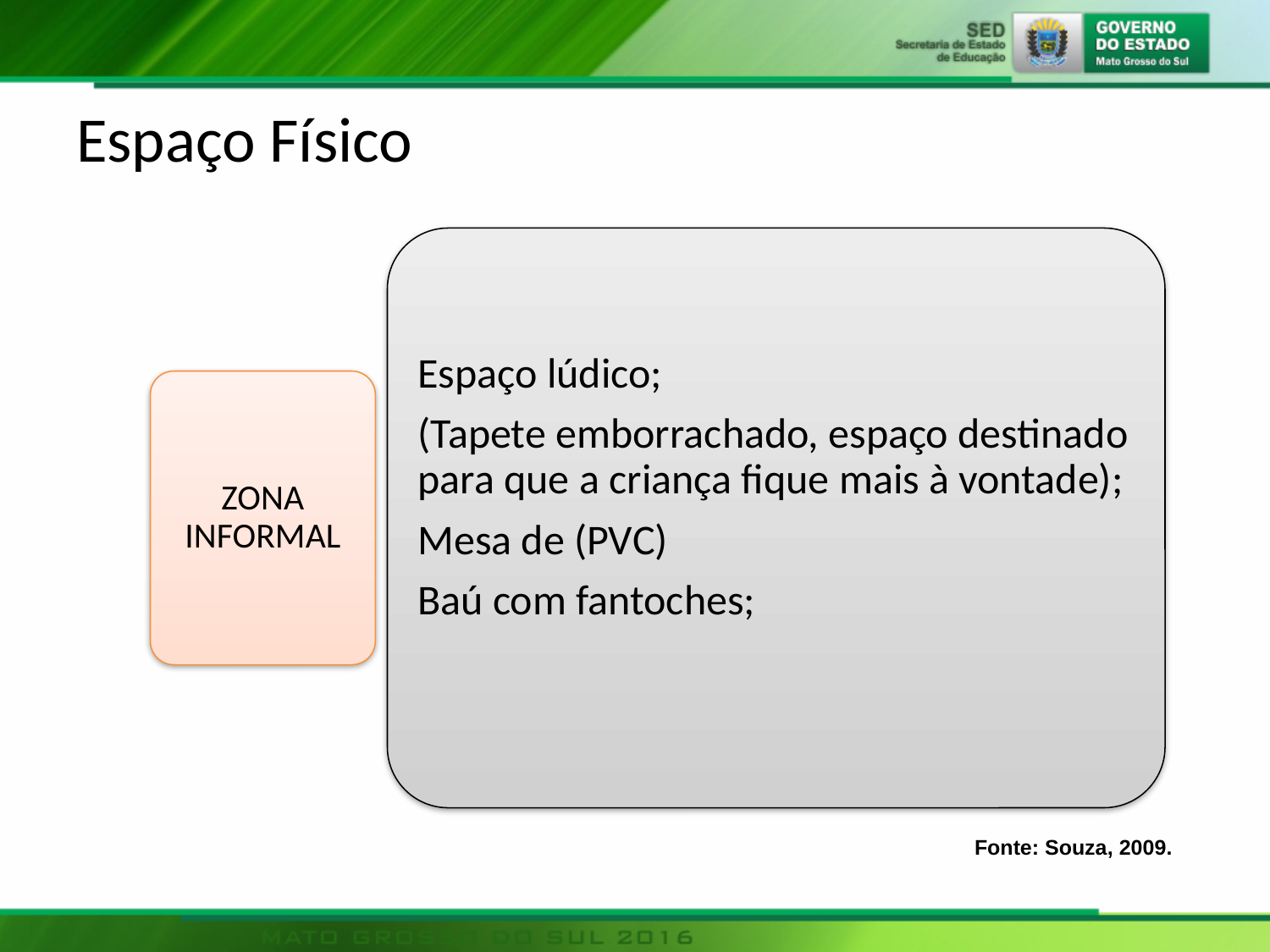

# Espaço Físico

ZONA INFORMAL
Espaço lúdico;
(Tapete emborrachado, espaço destinado para que a criança fique mais à vontade);
Mesa de (PVC)
Baú com fantoches;

Fonte: Souza, 2009.